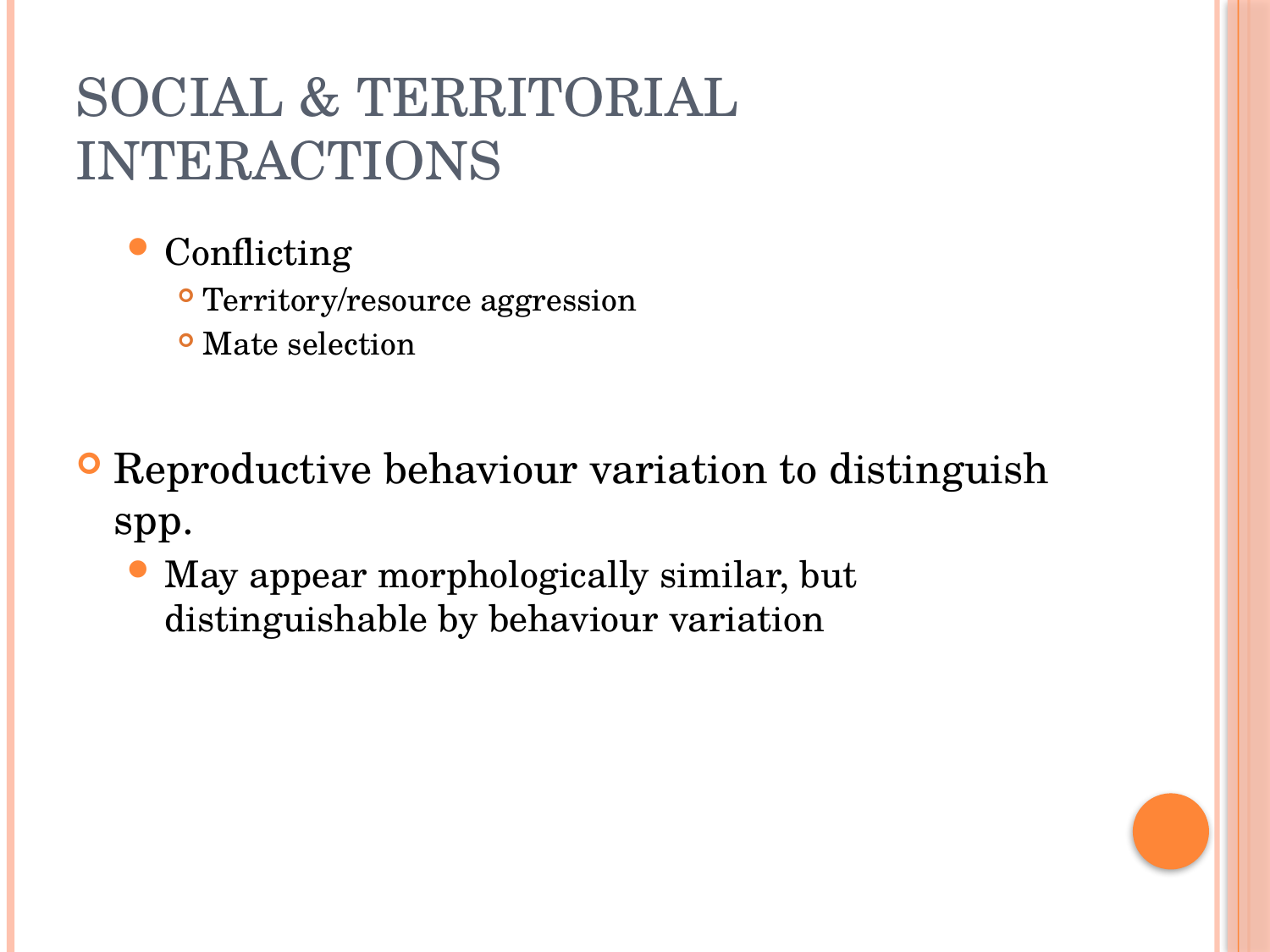

# Social & territorial interactions
Conflicting
Territory/resource aggression
Mate selection

Reproductive behaviour variation to distinguish spp.
May appear morphologically similar, but distinguishable by behaviour variation